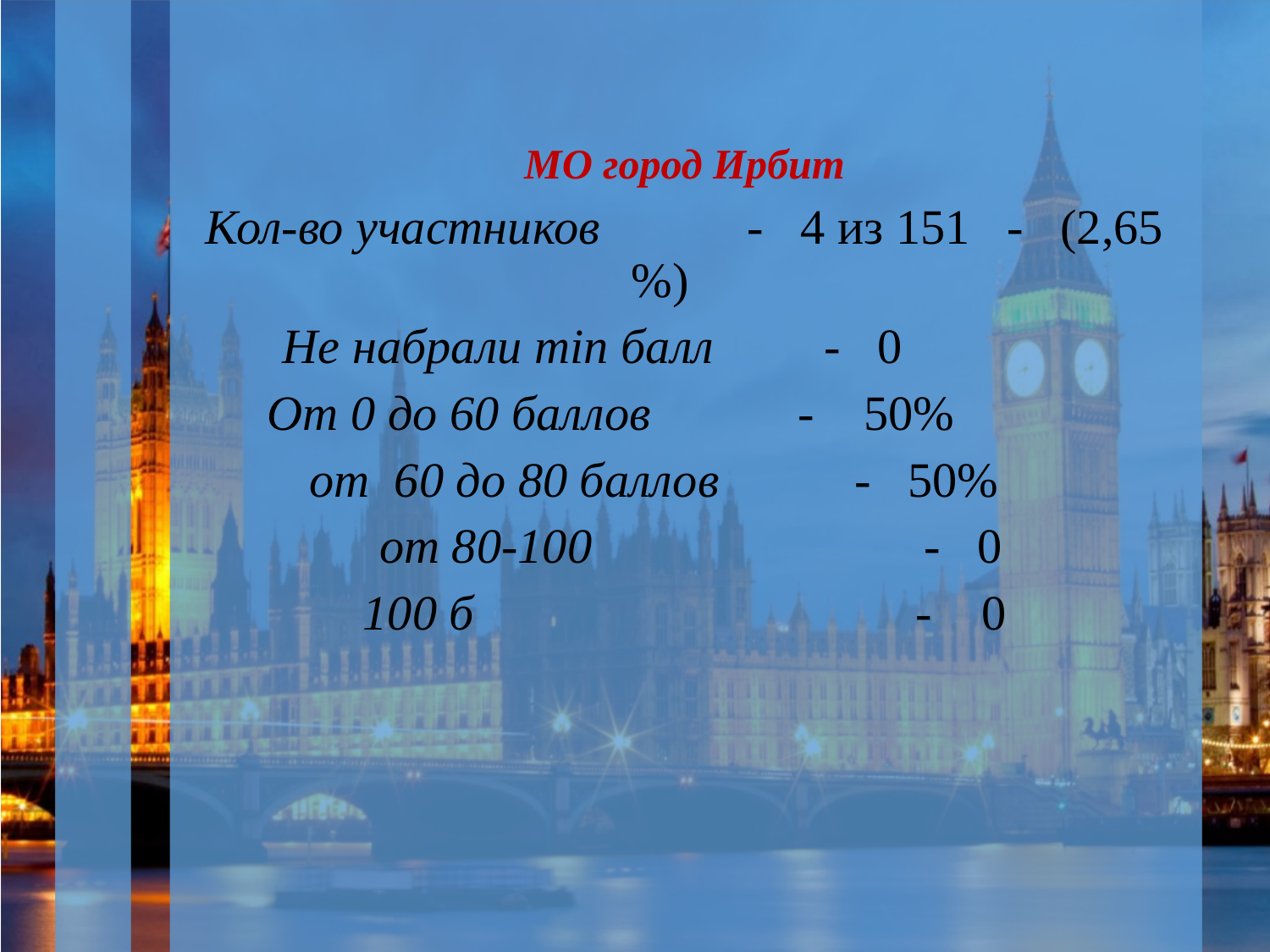

МО город Ирбит
Кол-во участников            -   4 из 151   -   (2,65 %)
 Не набрали min балл         -   0
  От 0 до 60 баллов            -    50%
 от  60 до 80 баллов           -   50%
 от 80-100                           -   0
100 б                                    -    0